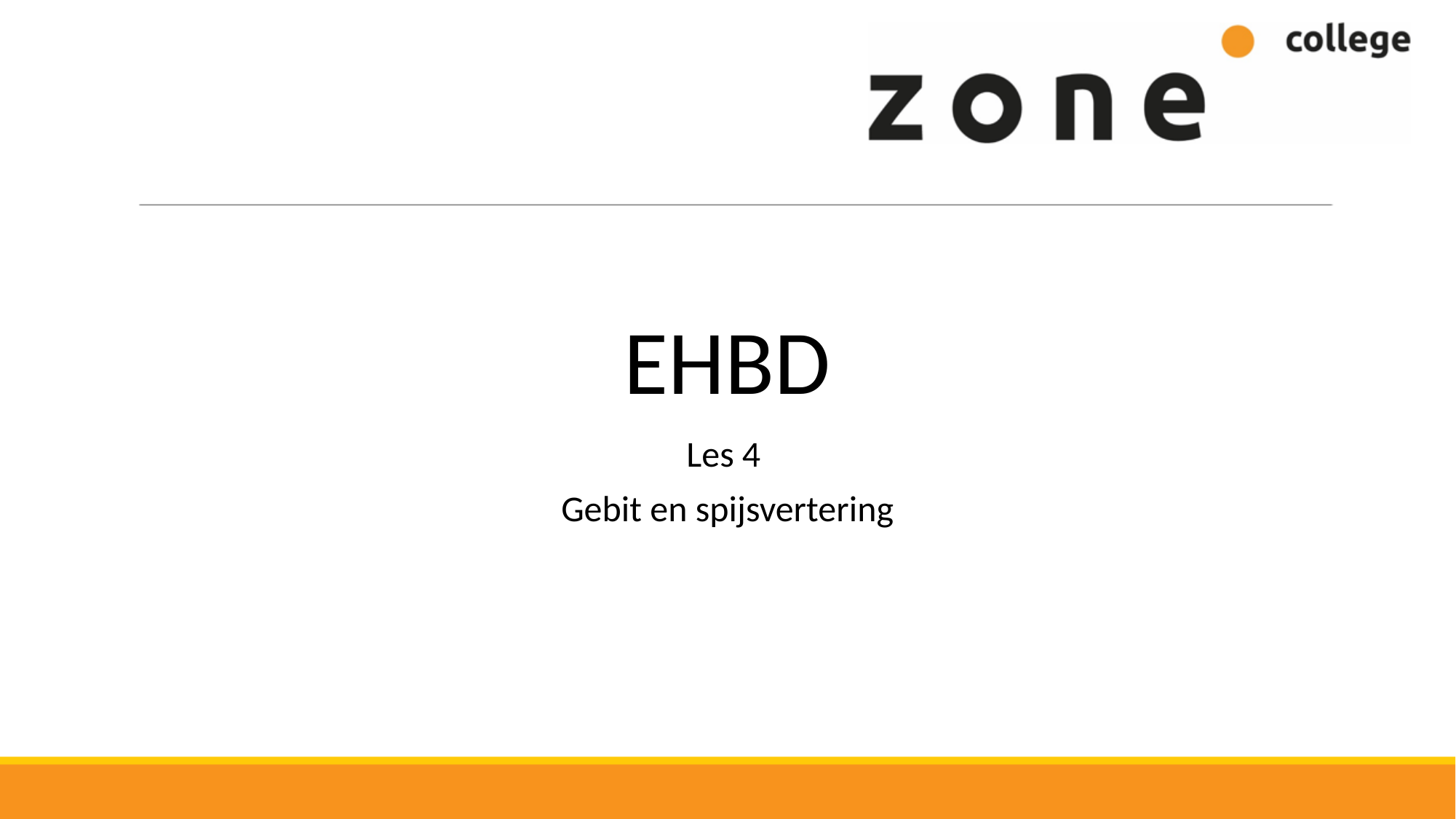

# EHBD
Les 4
Gebit en spijsvertering